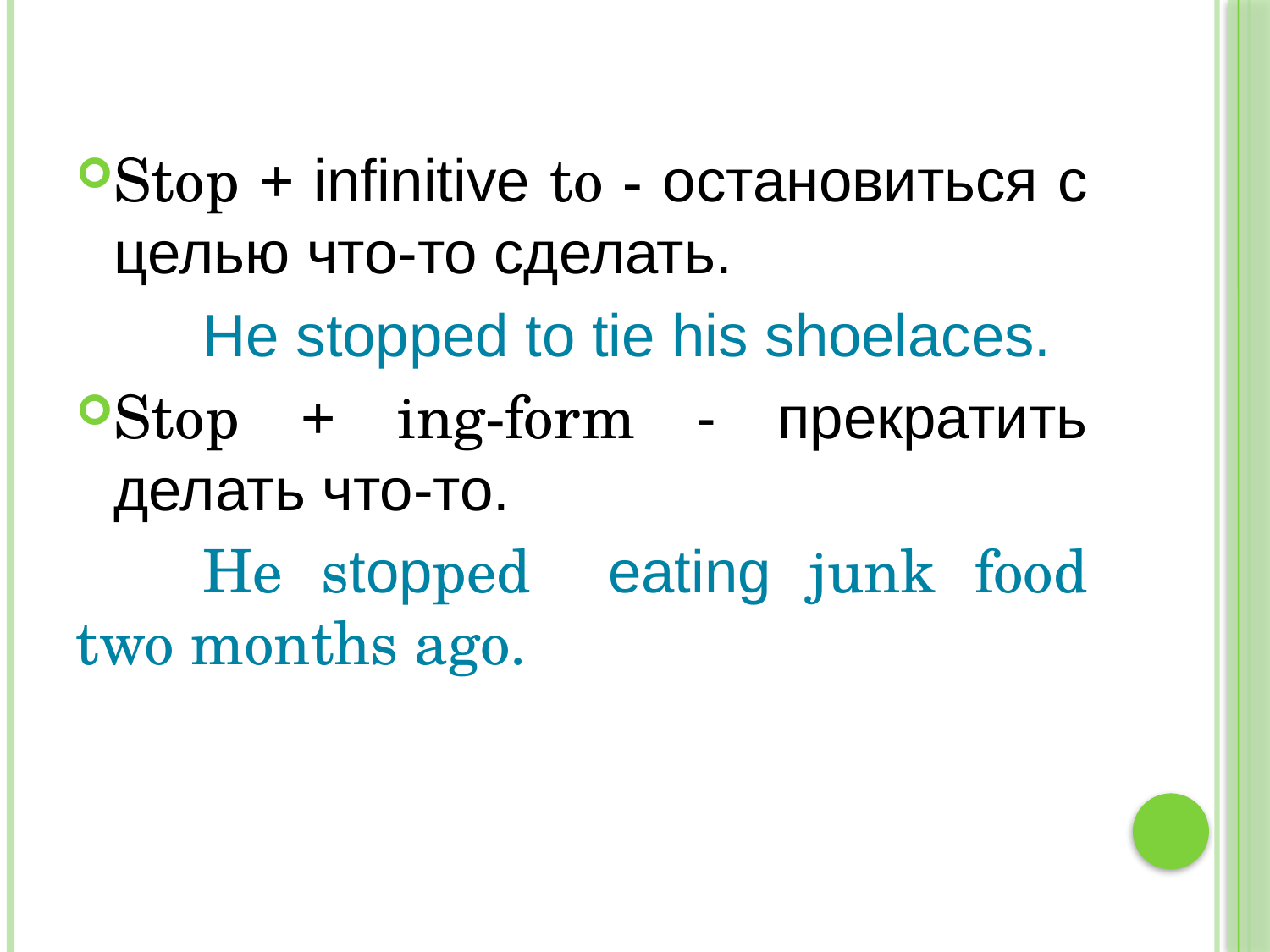

#
Stop + infinitive to - остановиться с целью что-то сделать.
	He stopped to tie his shoelaces.
Stop + ing-form - прекратить делать что-то.
	He stopped  eating junk food two months ago.